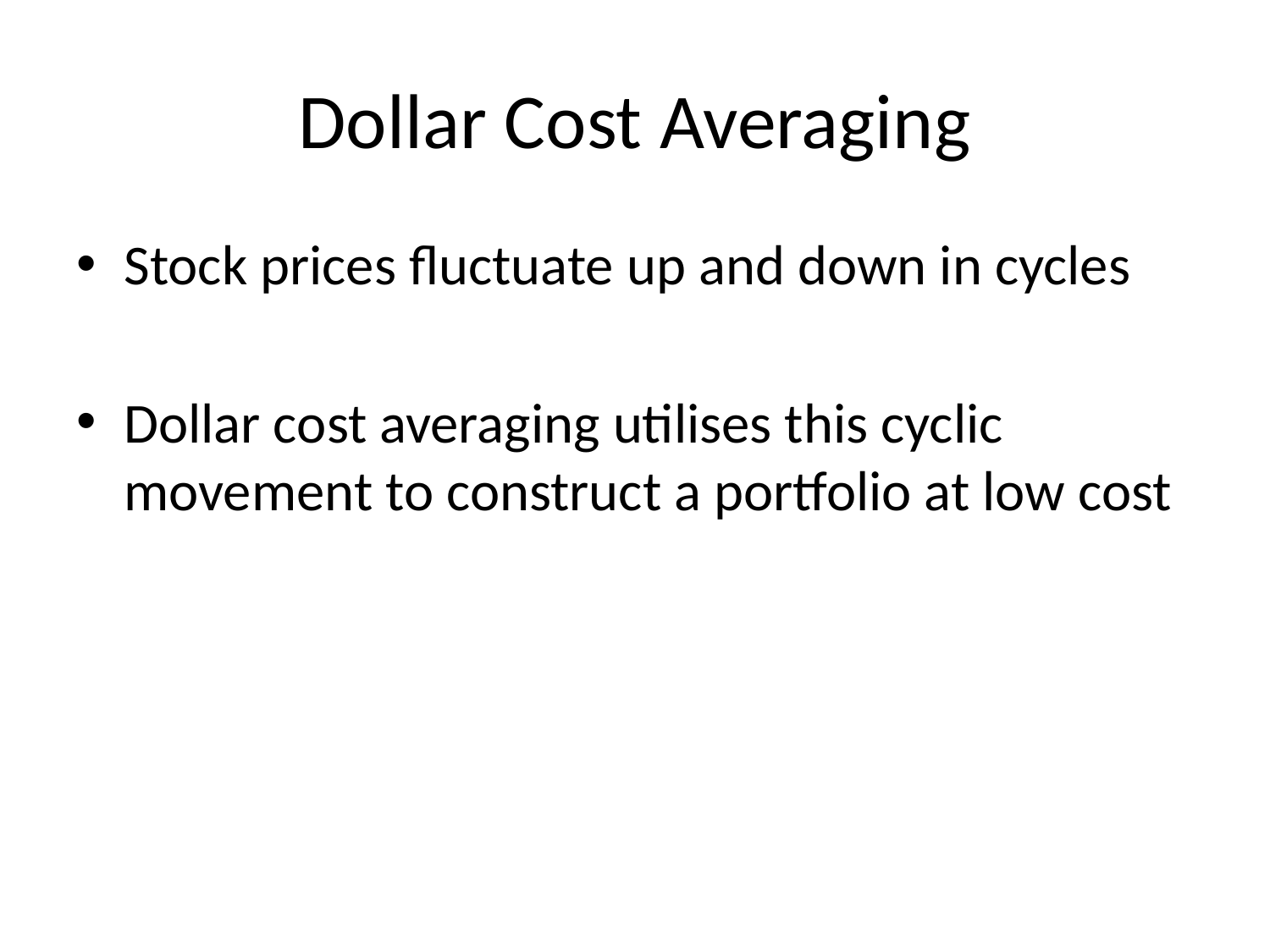

# Dollar Cost Averaging
Stock prices fluctuate up and down in cycles

Dollar cost averaging utilises this cyclic movement to construct a portfolio at low cost